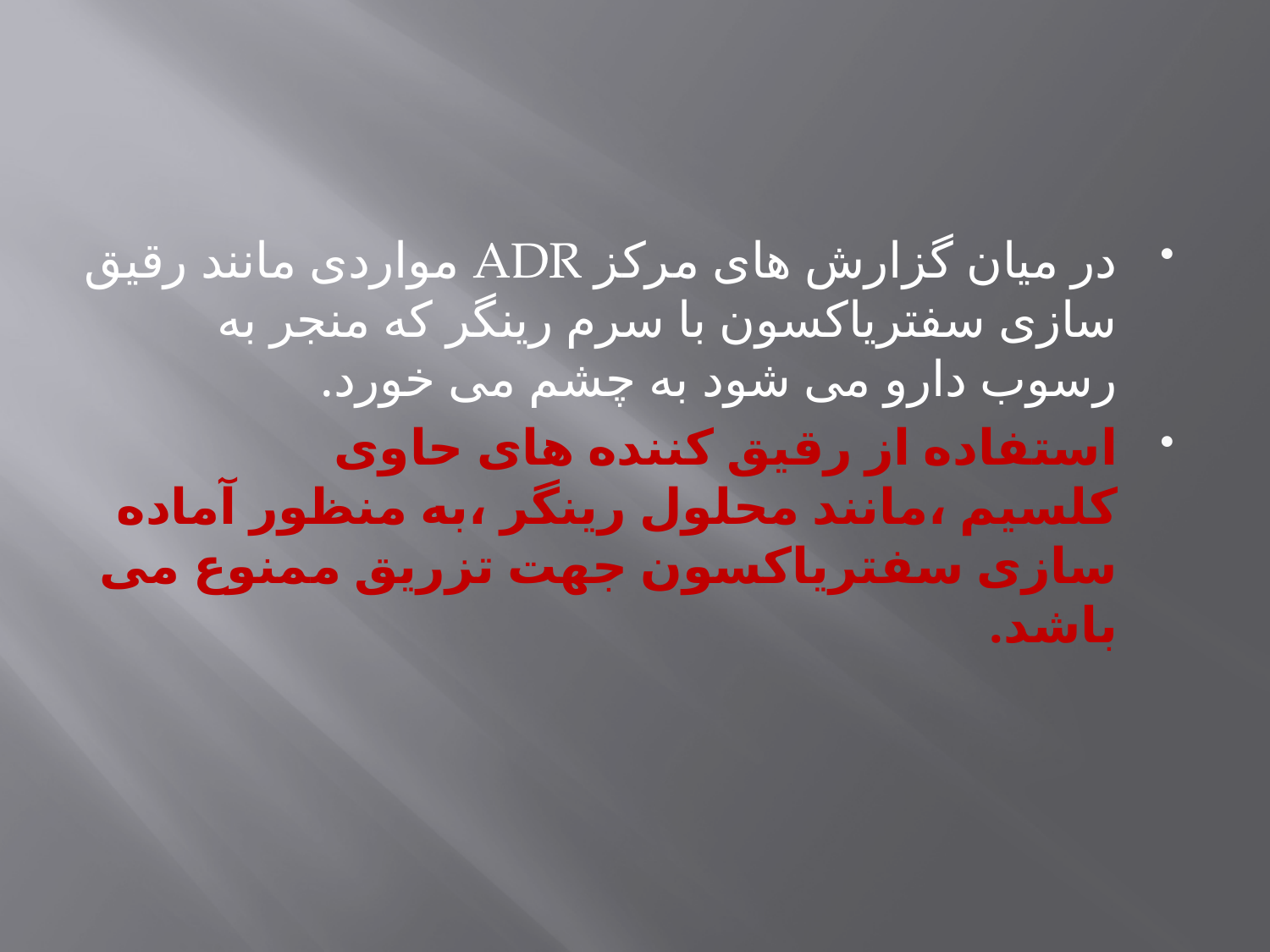

#
در میان گزارش های مرکز ADR مواردی مانند رقیق سازی سفتریاکسون با سرم رینگر که منجر به رسوب دارو می شود به چشم می خورد.
استفاده از رقیق کننده های حاوی کلسیم ،مانند محلول رینگر ،به منظور آماده سازی سفتریاکسون جهت تزریق ممنوع می باشد.